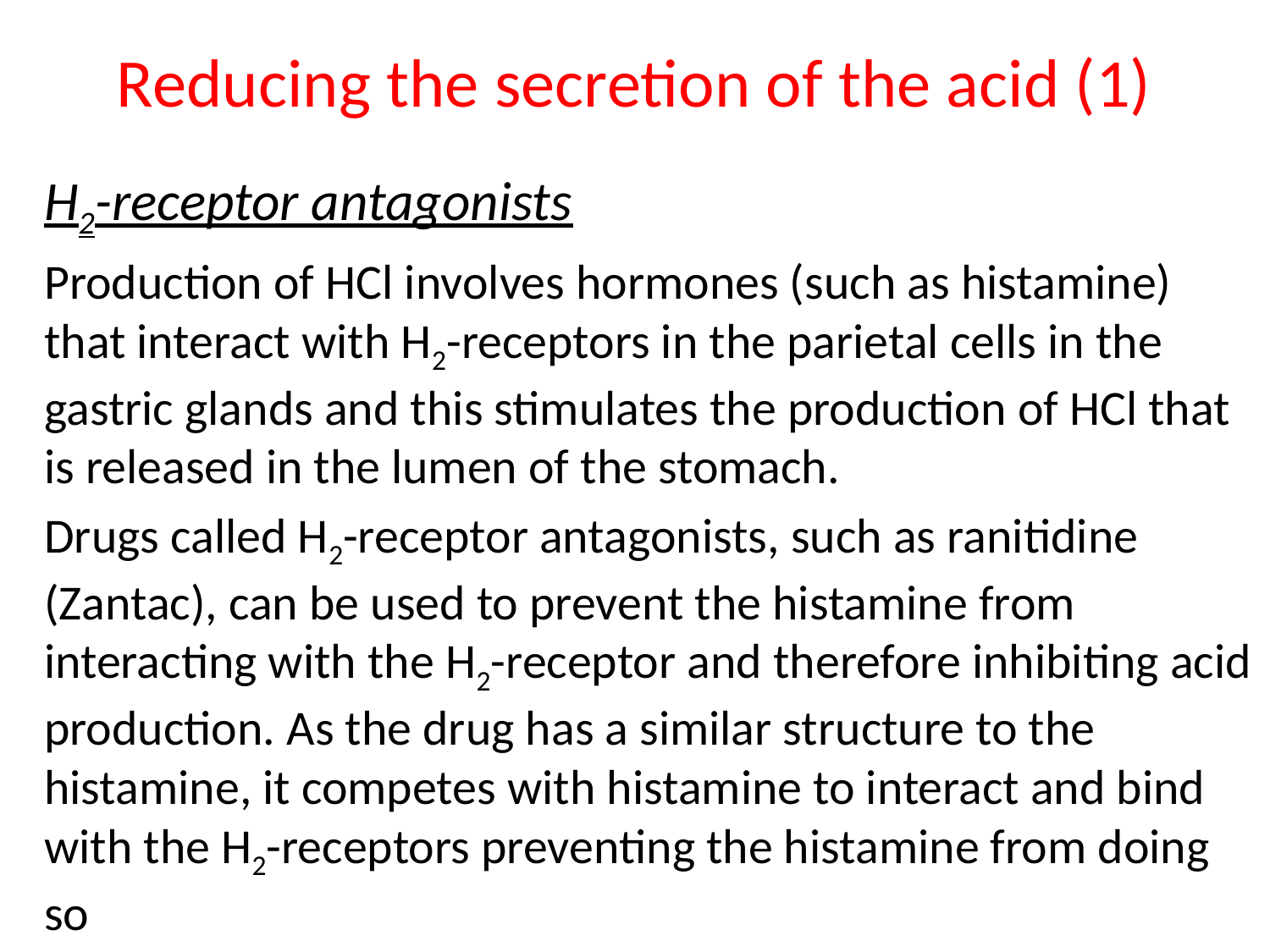

# Reducing the secretion of the acid (1)
H2-receptor antagonists
Production of HCl involves hormones (such as histamine) that interact with H2-receptors in the parietal cells in the gastric glands and this stimulates the production of HCl that is released in the lumen of the stomach.
Drugs called H2-receptor antagonists, such as ranitidine (Zantac), can be used to prevent the histamine from interacting with the H2-receptor and therefore inhibiting acid production. As the drug has a similar structure to the histamine, it competes with histamine to interact and bind with the H2-receptors preventing the histamine from doing so